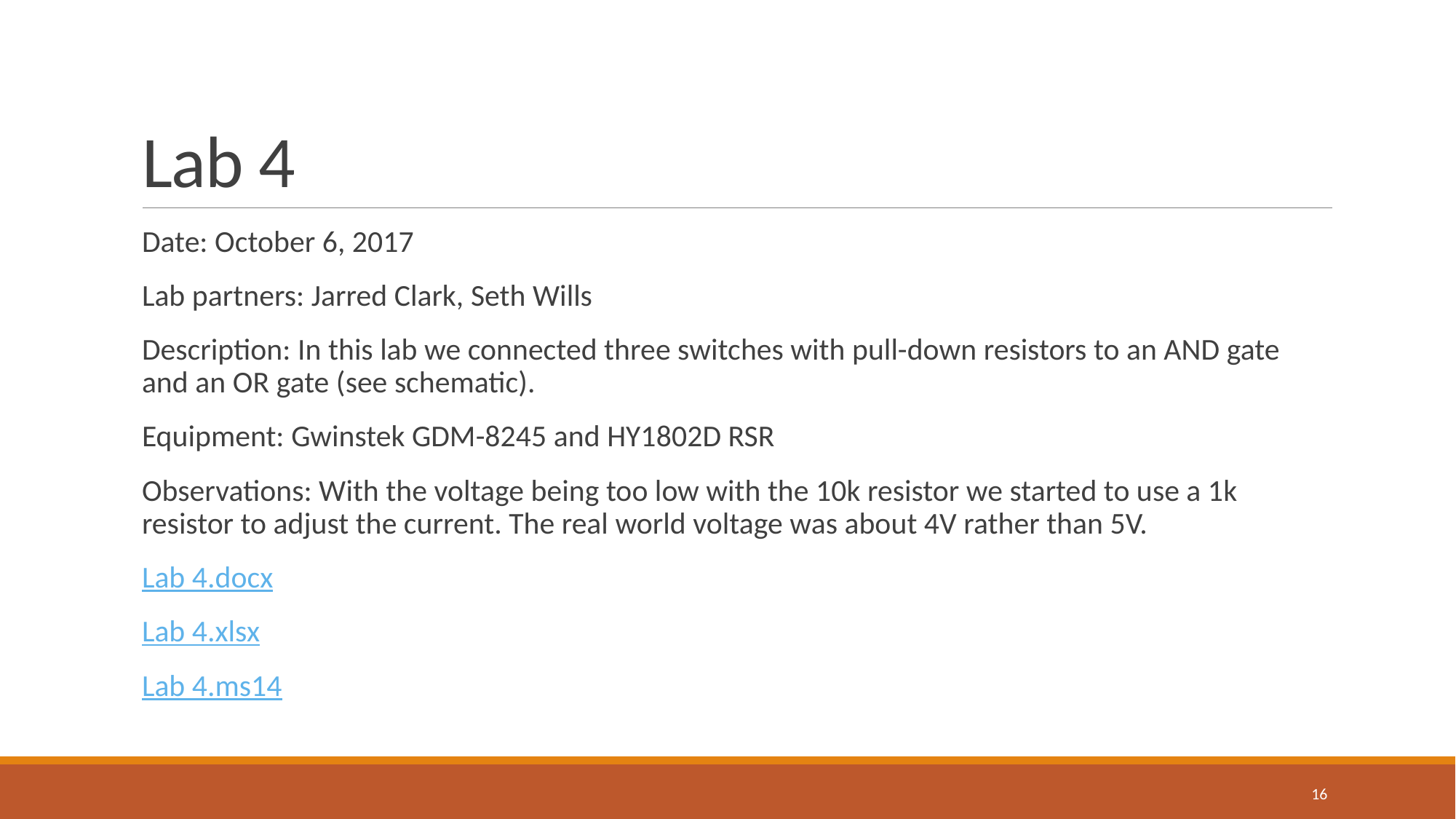

# Lab 4
Date: October 6, 2017
Lab partners: ­Jarred Clark, Seth Wills
Description: In this lab we connected three switches with pull-down resistors to an AND gate and an OR gate (see schematic).
Equipment: Gwinstek GDM-8245 and HY1802D RSR
Observations: With the voltage being too low with the 10k resistor we started to use a 1k resistor to adjust the current. The real world voltage was about 4V rather than 5V.
Lab 4.docx
Lab 4.xlsx
Lab 4.ms14

16